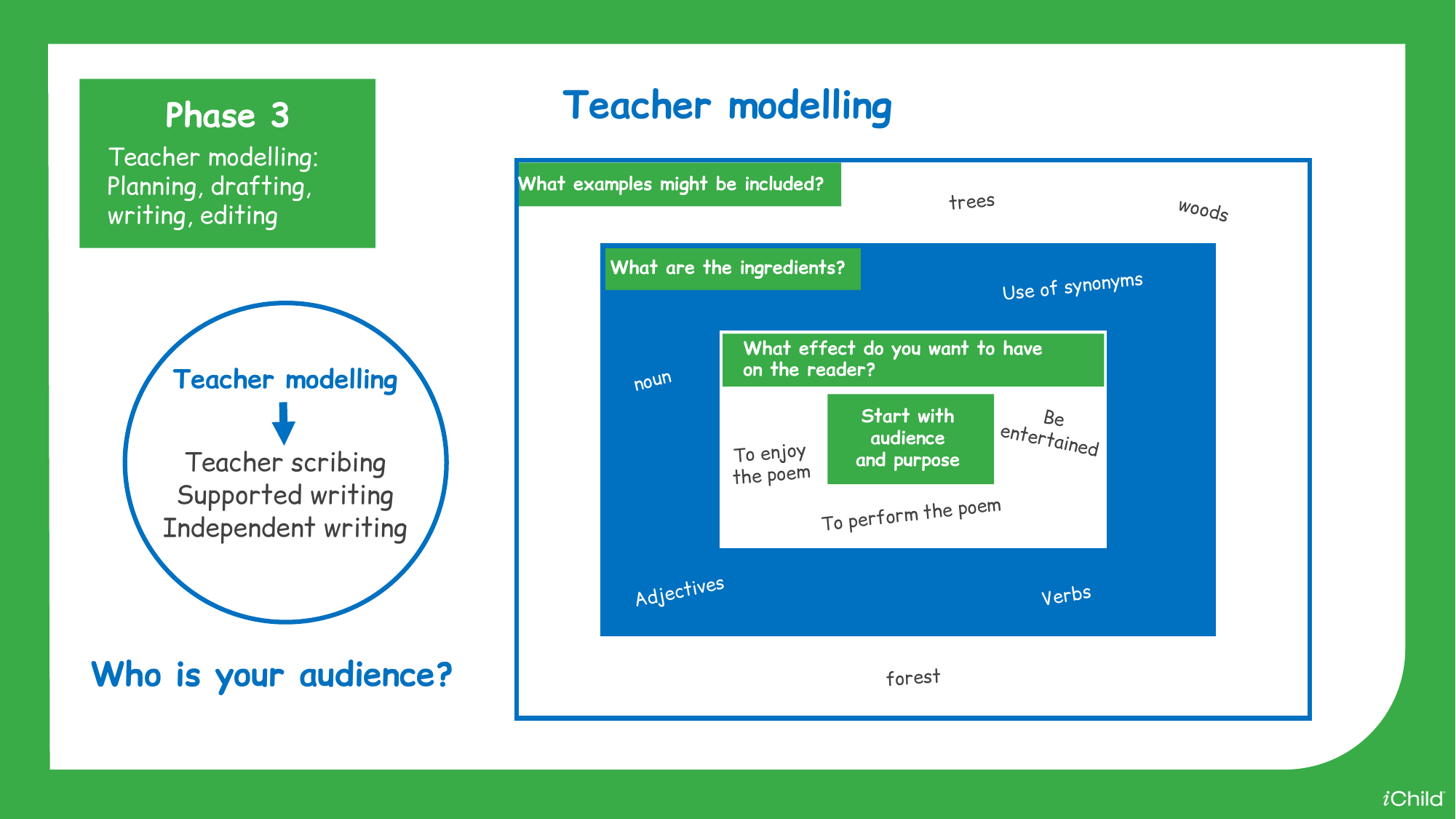

Teacher modelling
Phase 3
Teacher modelling: Planning, drafting, writing, editing

What examples might be included?
trees
woods
forest

What are the ingredients?
Use of synonyms
noun
Adjectives
Verbs

Teacher modelling
Teacher scribing
Supported writing
Independent writing

What effect do you want to have on the reader?

Start with audience and purpose
Be entertained
To enjoy
the poem
To perform the poem
Who is your audience?